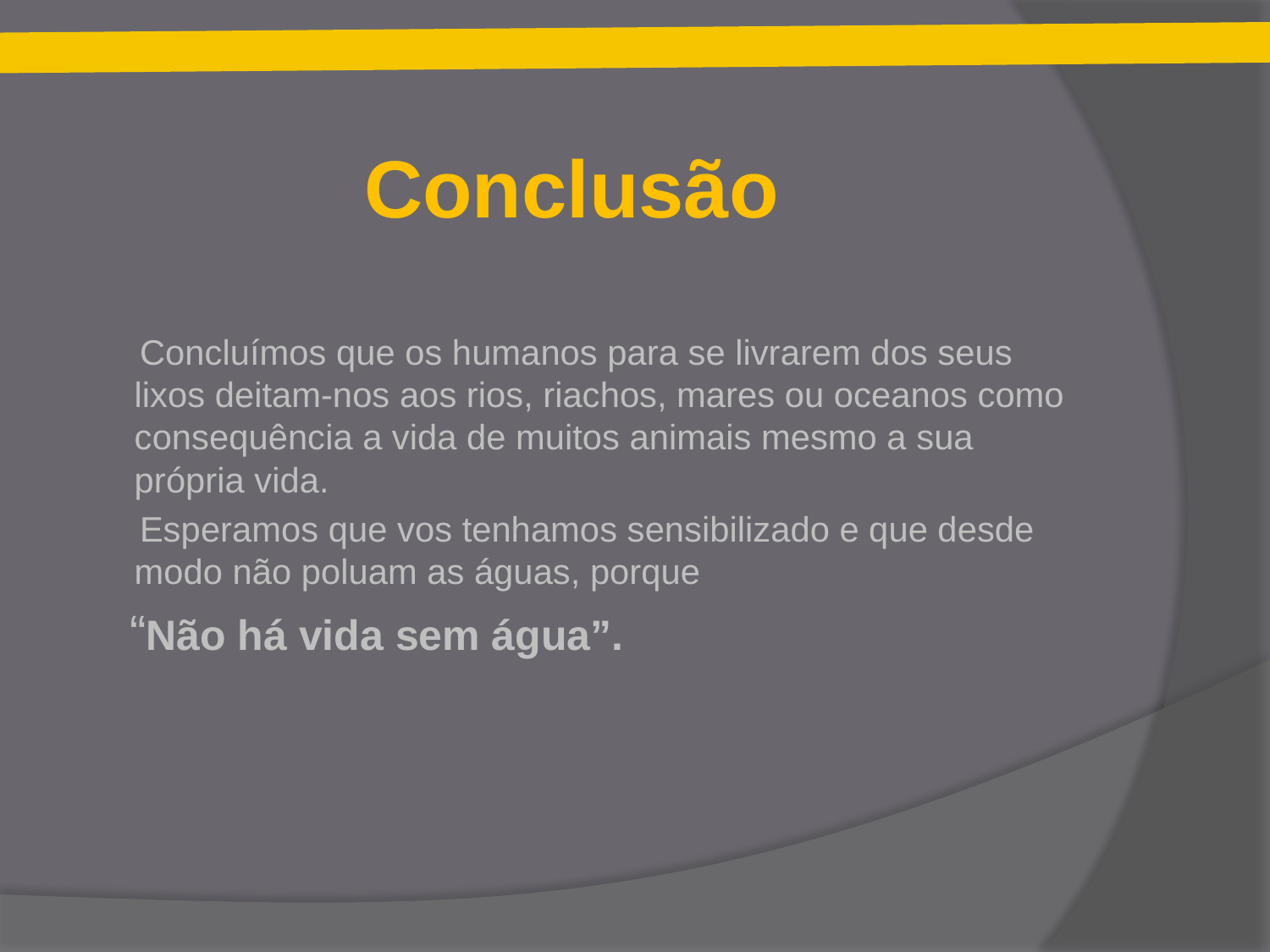

# Conclusão
      Concluímos que os humanos para se livrarem dos seus lixos deitam-nos aos rios, riachos, mares ou oceanos como consequência a vida de muitos animais mesmo a sua própria vida.
      Esperamos que vos tenhamos sensibilizado e que desde modo não poluam as águas, porque
     “Não há vida sem água”.